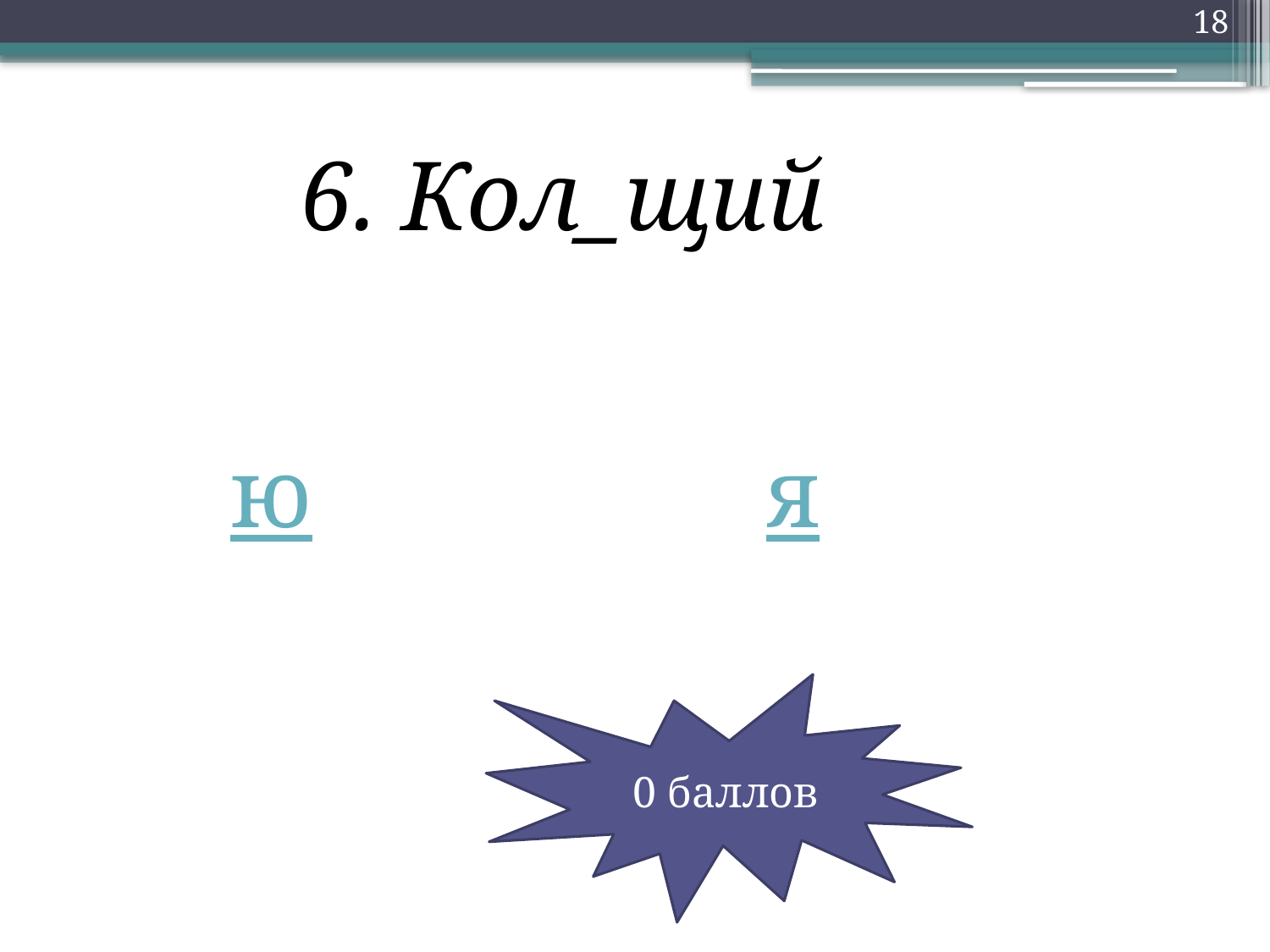

18
6. Кол_щий
ю
я
0 баллов